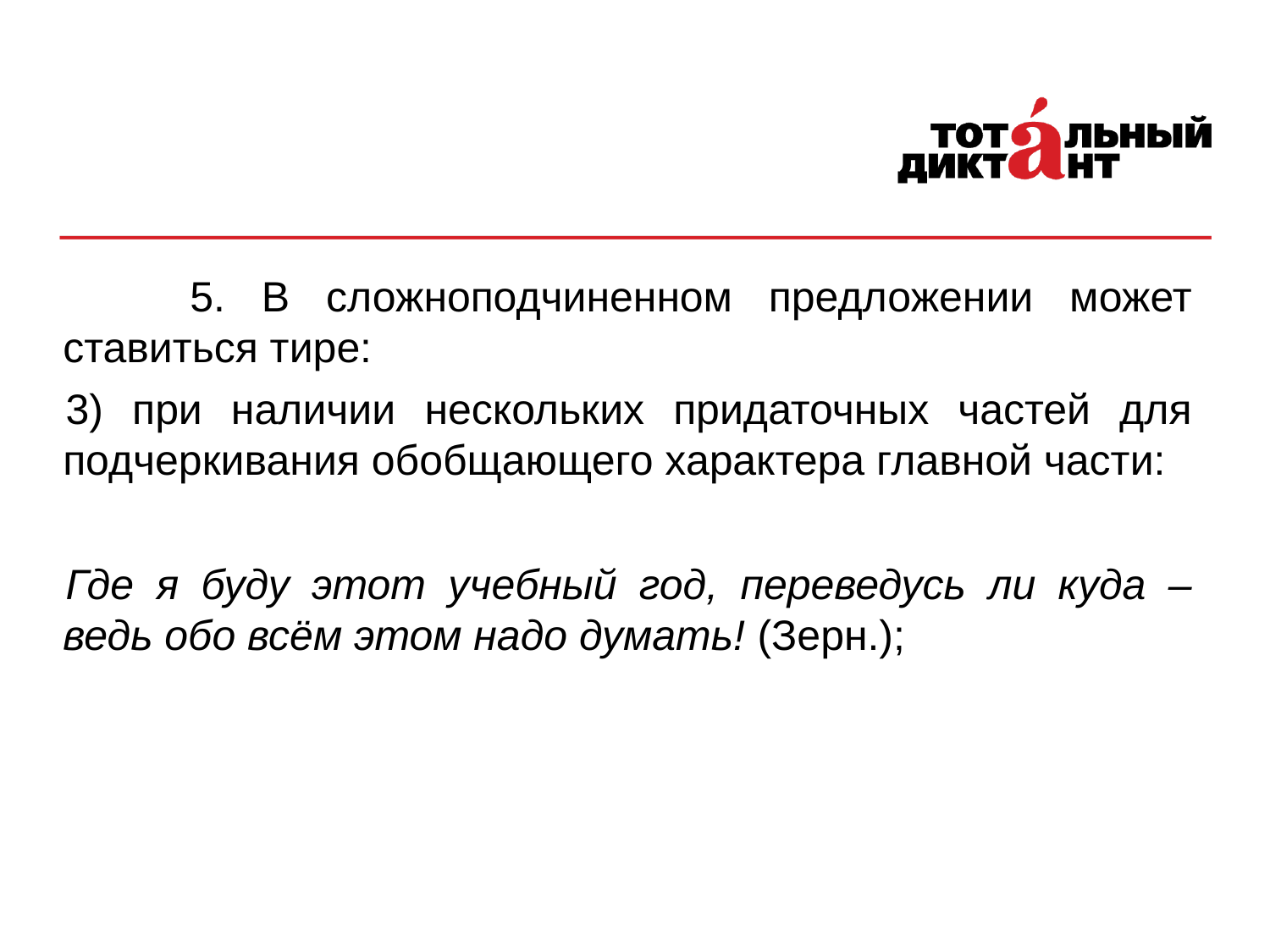

5. В сложноподчиненном предложении может ставиться тире:
3) при наличии нескольких придаточных частей для подчеркивания обобщающего характера главной части:

Где я буду этот учебный год, переведусь ли куда – ведь обо всём этом надо думать! (Зерн.);